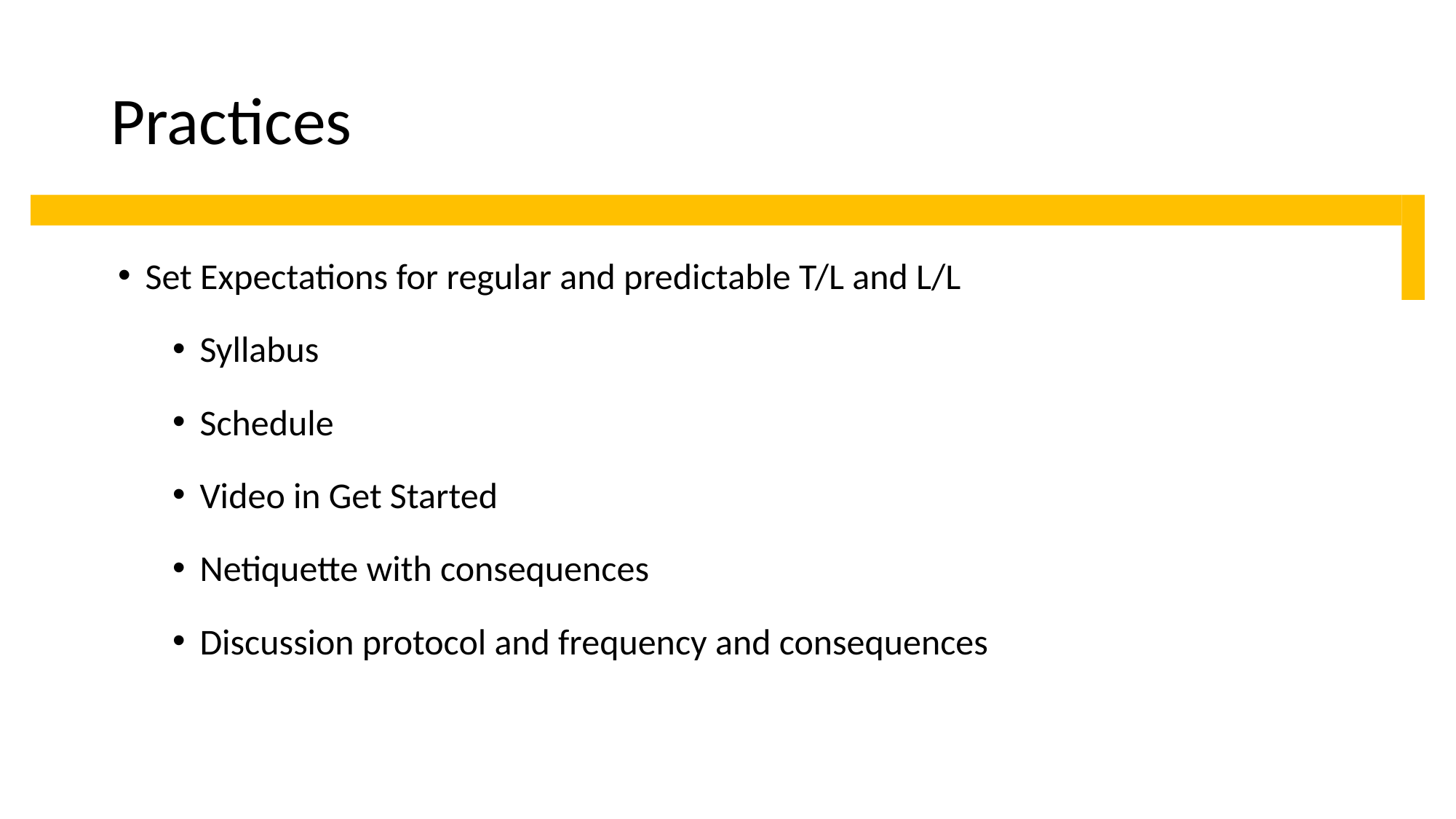

# Practices

Set Expectations for regular and predictable T/L and L/L
Syllabus
Schedule
Video in Get Started
Netiquette with consequences
Discussion protocol and frequency and consequences